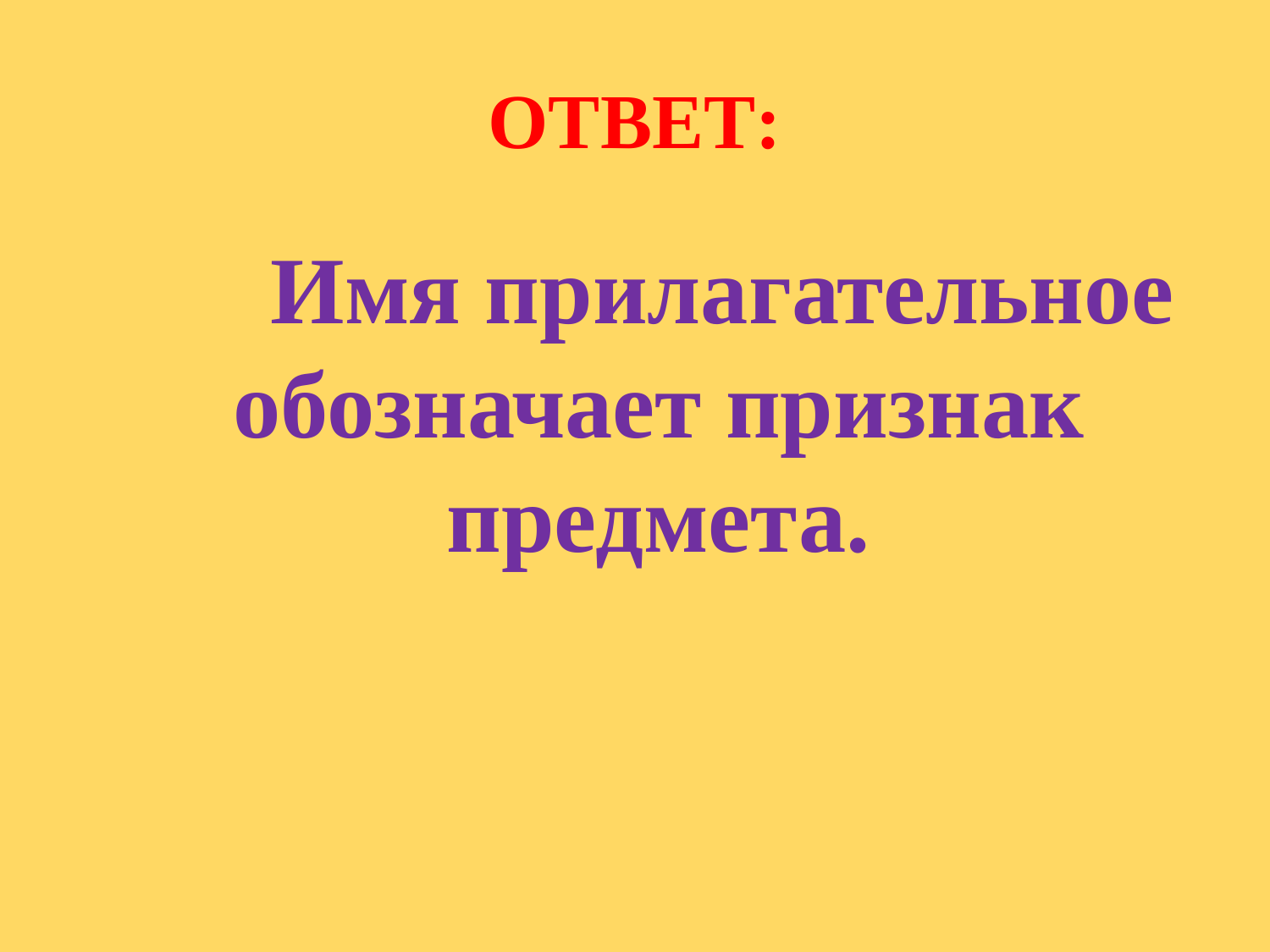

# ОТВЕТ:
         Имя прилагательное обозначает признак предмета.